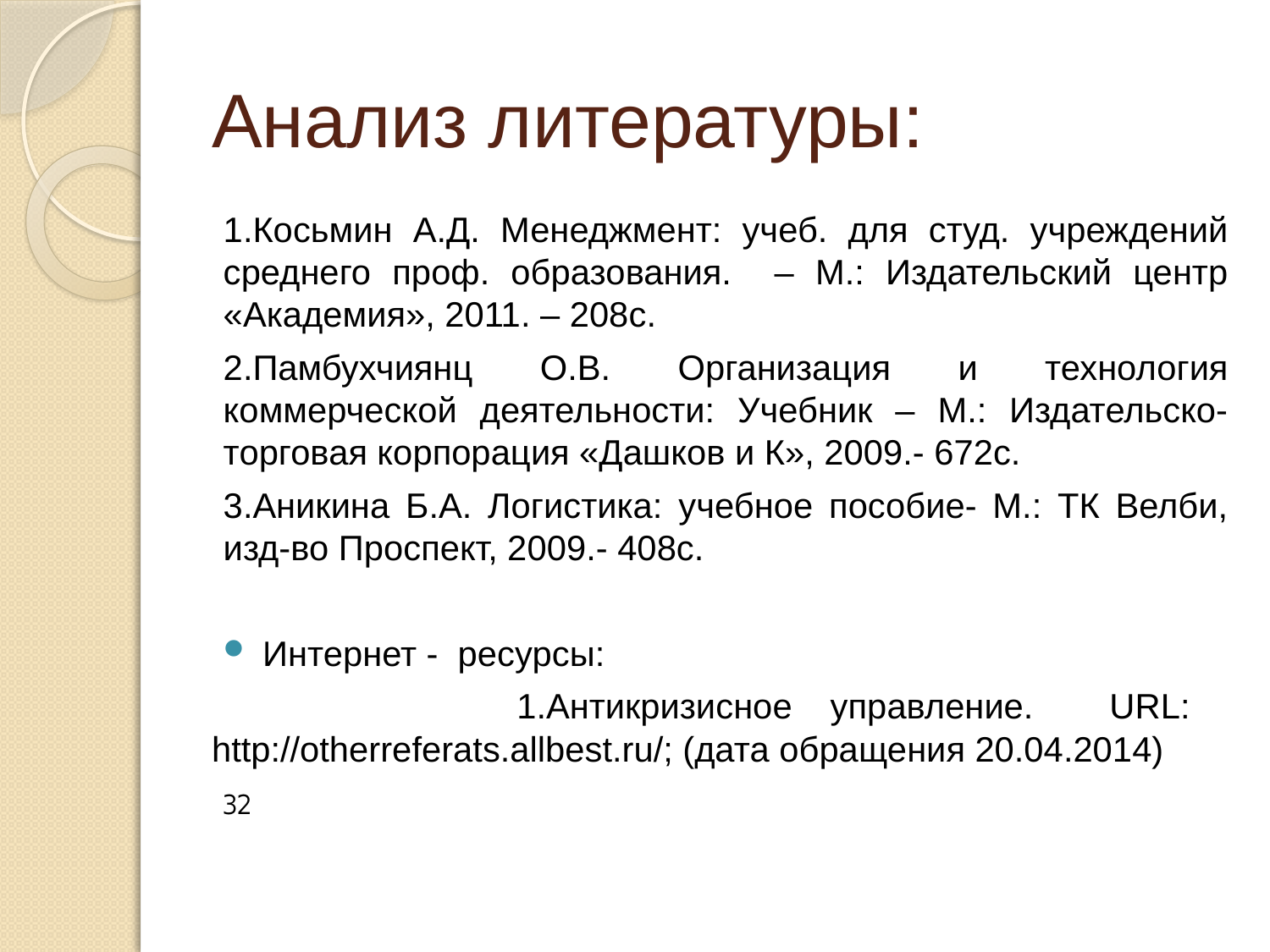

# Анализ литературы:
1.Косьмин А.Д. Менеджмент: учеб. для студ. учреждений среднего проф. образования.  – М.: Издательский центр «Академия», 2011. – 208с.
2.Памбухчиянц О.В. Организация и технология коммерческой деятельности: Учебник – М.: Издательско- торговая корпорация «Дашков и К», 2009.- 672с.
3.Аникина Б.А. Логистика: учебное пособие- М.: ТК Велби, изд-во Проспект, 2009.- 408с.

Интернет -  ресурсы:
        1.Антикризисное управление.  URL:  http://otherreferats.allbest.ru/; (дата обращения 20.04.2014)
32